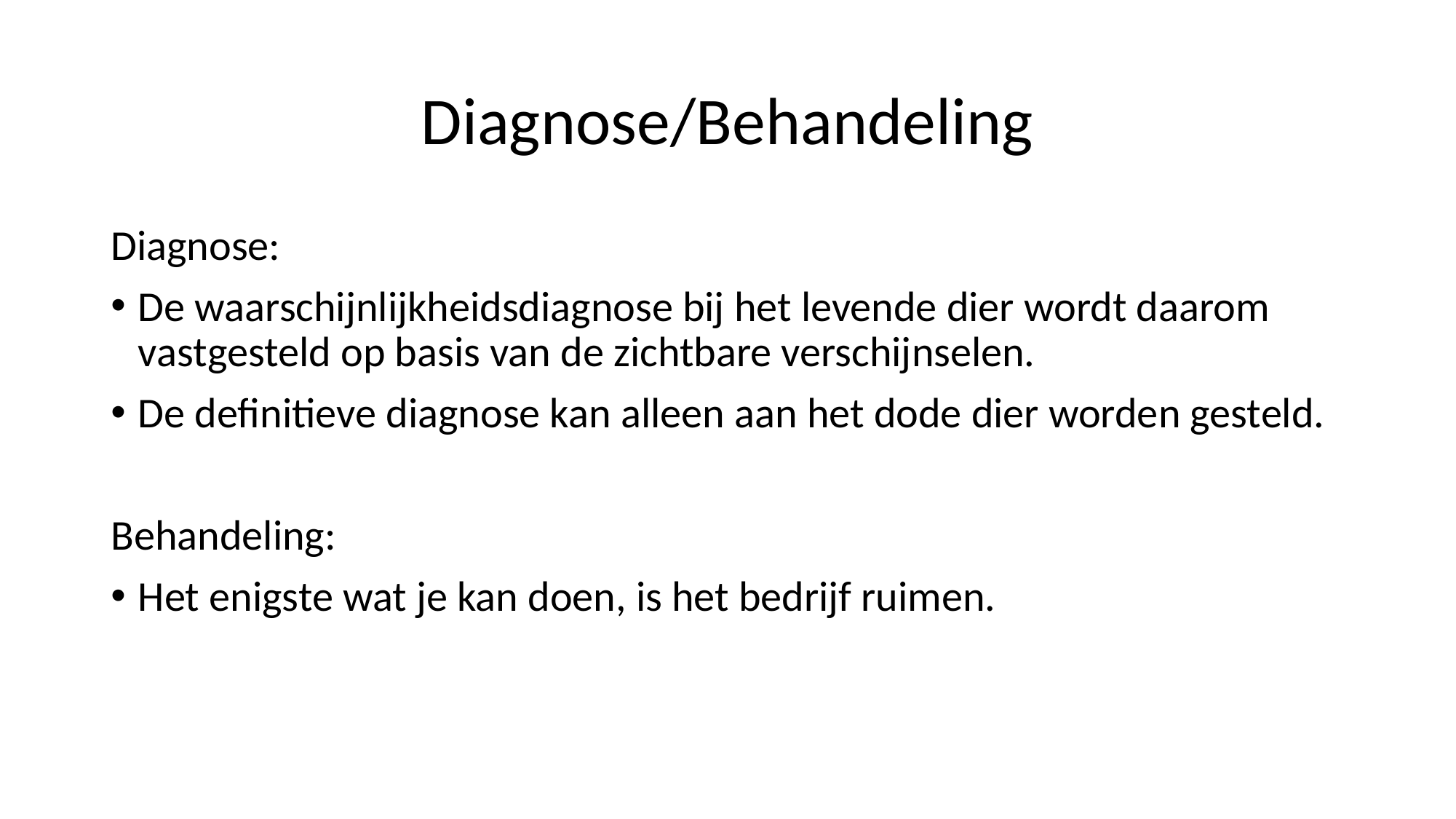

# Diagnose/Behandeling
Diagnose:
De waarschijnlijkheidsdiagnose bij het levende dier wordt daarom vastgesteld op basis van de zichtbare verschijnselen.
De definitieve diagnose kan alleen aan het dode dier worden gesteld.

Behandeling:
Het enigste wat je kan doen, is het bedrijf ruimen.